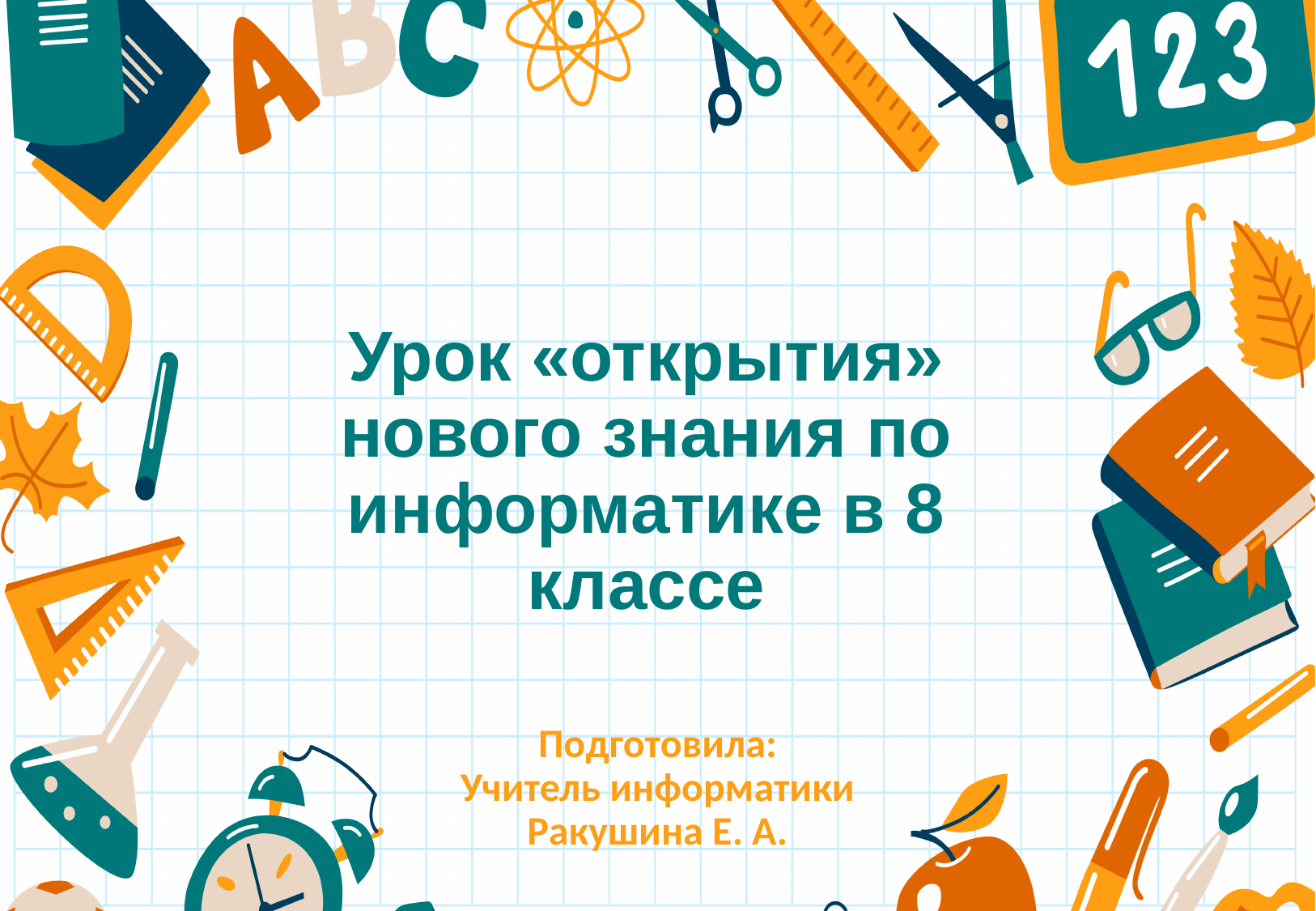

# Урок «открытия» нового знания по информатике в 8 классе
Подготовила:
Учитель информатики
Ракушина Е. А.